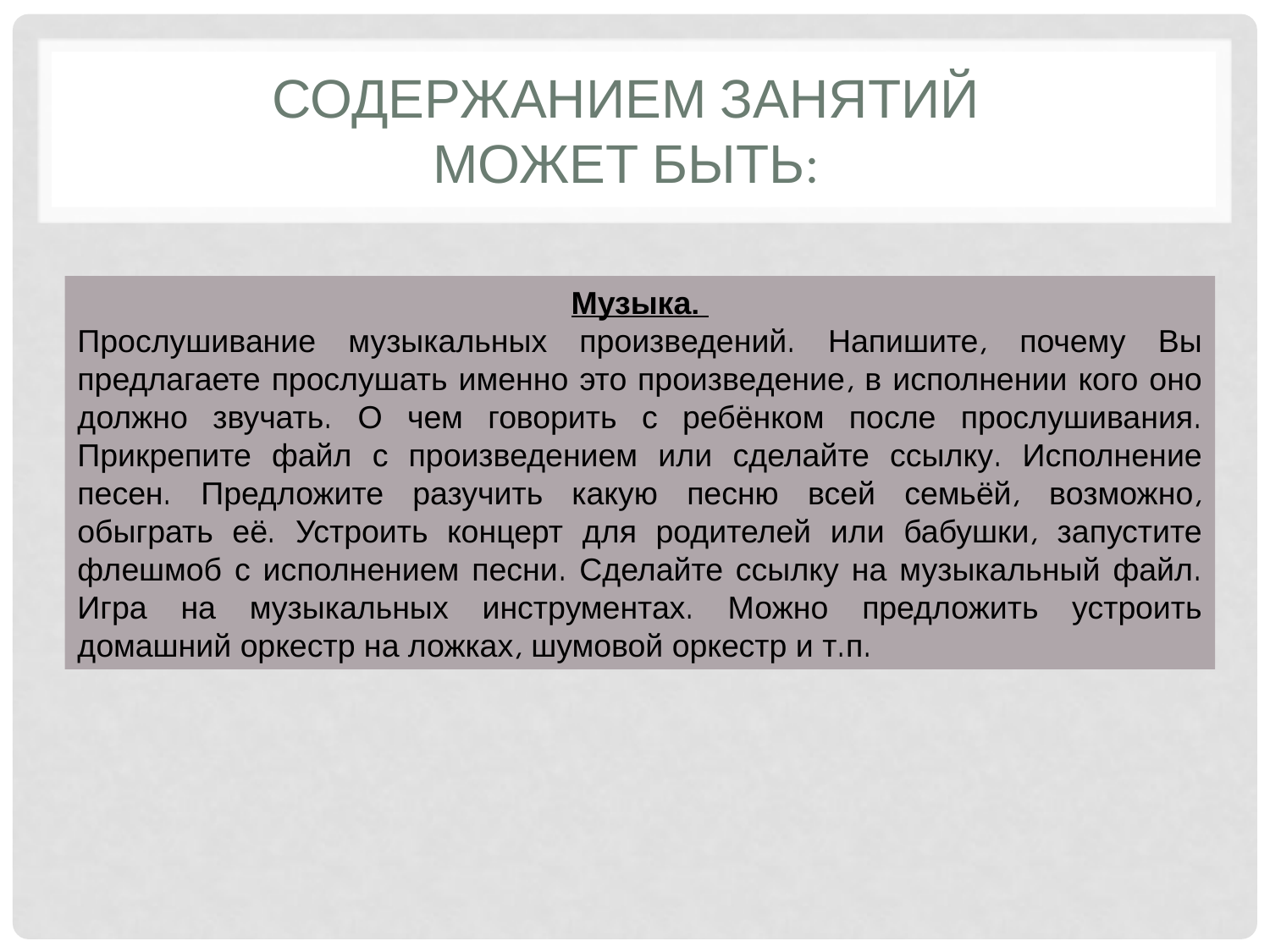

# Содержанием занятий может быть:
Музыка.
Прослушивание музыкальных произведений. Напишите, почему Вы предлагаете прослушать именно это произведение, в исполнении кого оно должно звучать. О чем говорить с ребёнком после прослушивания. Прикрепите файл с произведением или сделайте ссылку. Исполнение песен. Предложите разучить какую песню всей семьёй, возможно, обыграть её. Устроить концерт для родителей или бабушки, запустите флешмоб с исполнением песни. Сделайте ссылку на музыкальный файл. Игра на музыкальных инструментах. Можно предложить устроить домашний оркестр на ложках, шумовой оркестр и т.п.